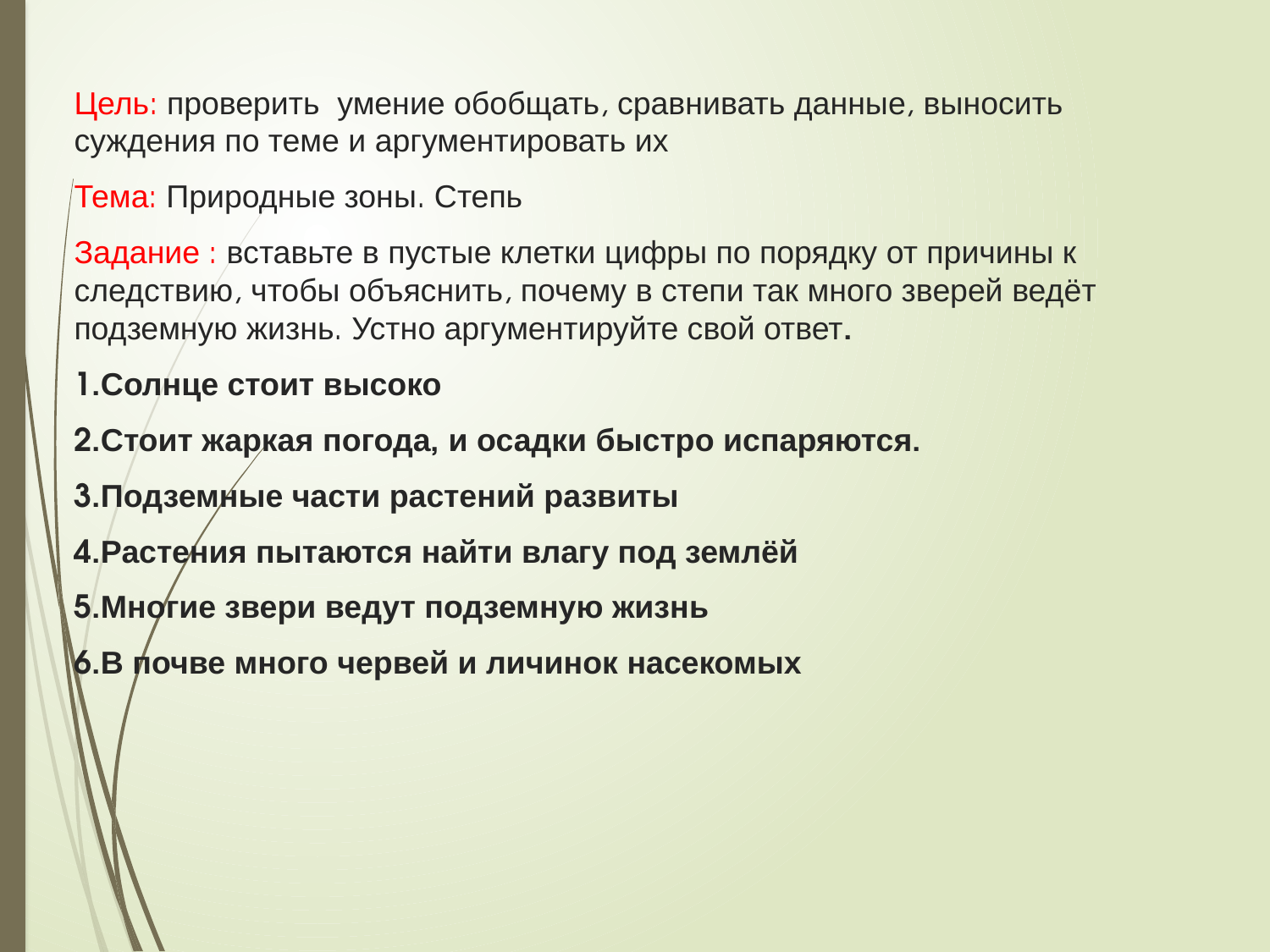

Цель: проверить  умение обобщать, сравнивать данные, выносить суждения по теме и аргументировать их
Тема: Природные зоны. Степь
Задание : вставьте в пустые клетки цифры по порядку от причины к следствию, чтобы объяснить, почему в степи так много зверей ведёт подземную жизнь. Устно аргументируйте свой ответ.
1.Солнце стоит высоко
2.Стоит жаркая погода, и осадки быстро испаряются.
3.Подземные части растений развиты
4.Растения пытаются найти влагу под землёй
5.Многие звери ведут подземную жизнь
6.В почве много червей и личинок насекомых